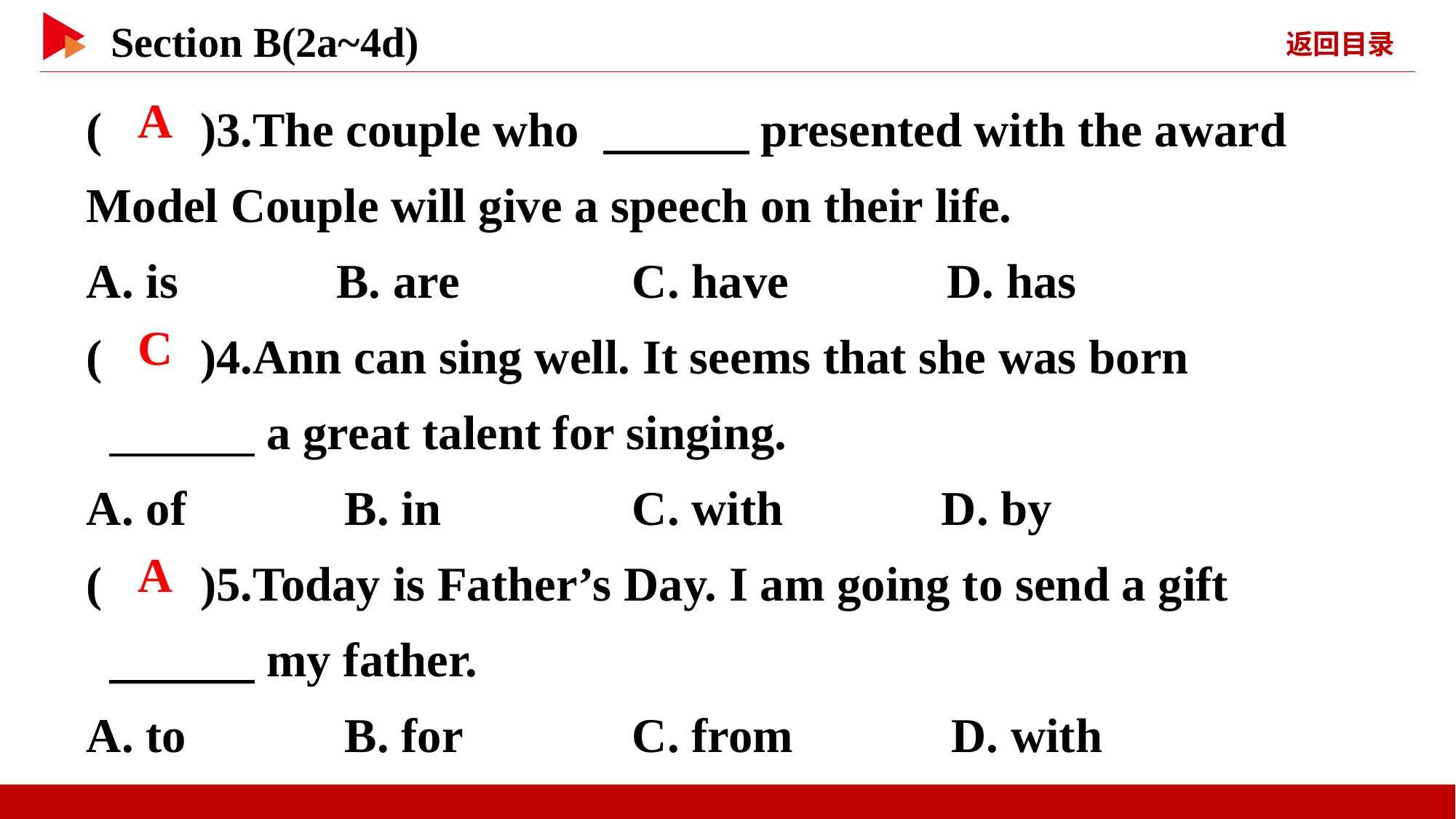

(        )3.The couple who 　　　presented with the award Model Couple will give a speech on their life.
A. is             B. are		C. have             D. has
(        )4.Ann can sing well. It seems that she was born
 　　　a great talent for singing.
A. of             B. in		C. with             D. by
(        )5.Today is Father’s Day. I am going to send a gift
 　　　my father.
A. to             B. for		C. from             D. with
   A
   C
   A